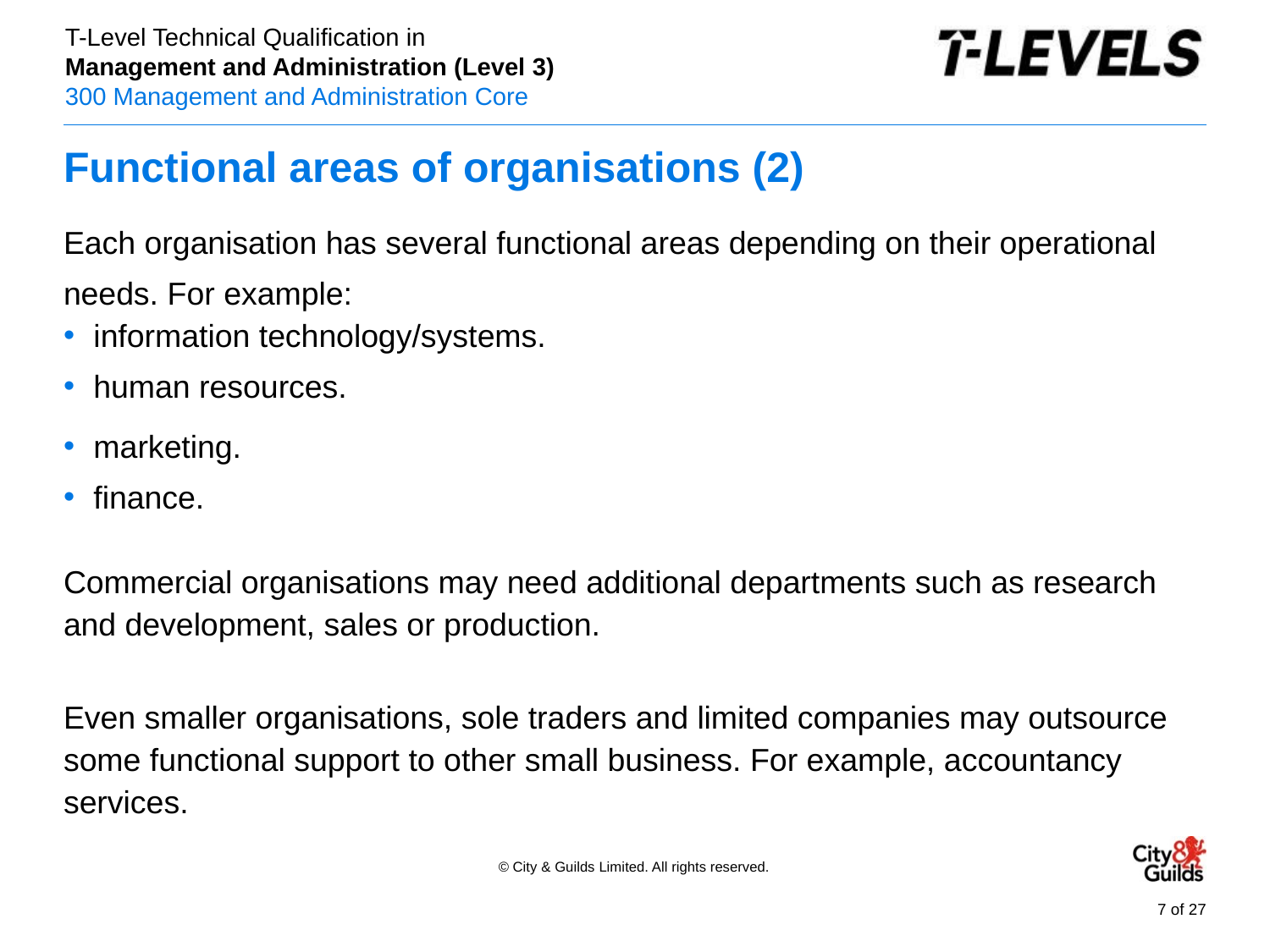

# Functional areas of organisations (2)
Each organisation has several functional areas depending on their operational needs. For example:
information technology/systems.
human resources.
marketing.
finance.

Commercial organisations may need additional departments such as research and development, sales or production.

Even smaller organisations, sole traders and limited companies may outsource some functional support to other small business. For example, accountancy services.